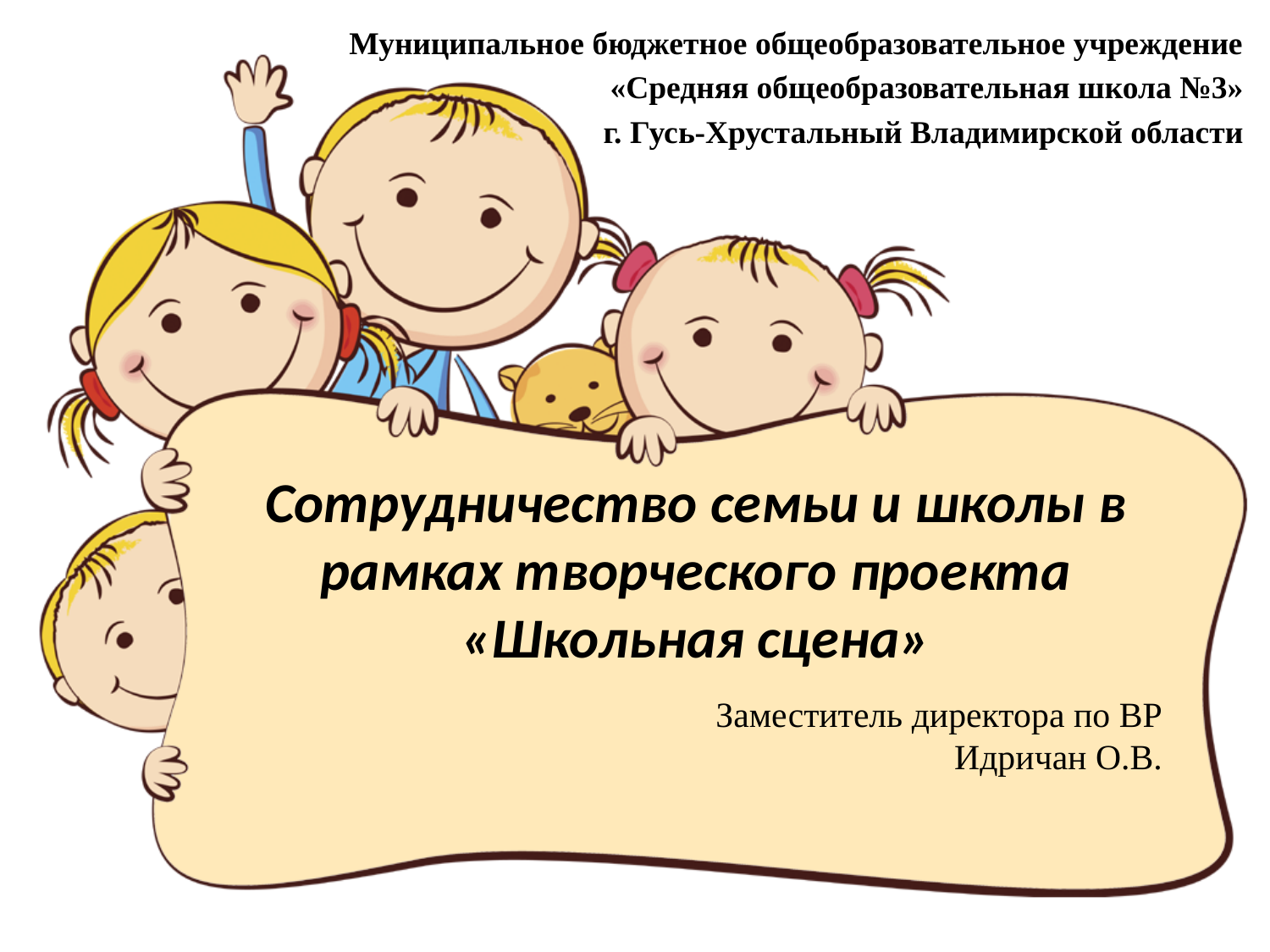

Муниципальное бюджетное общеобразовательное учреждение
«Средняя общеобразовательная школа №3»
г. Гусь-Хрустальный Владимирской области
# Сотрудничество семьи и школы в рамках творческого проекта «Школьная сцена»
Заместитель директора по ВР Идричан О.В.